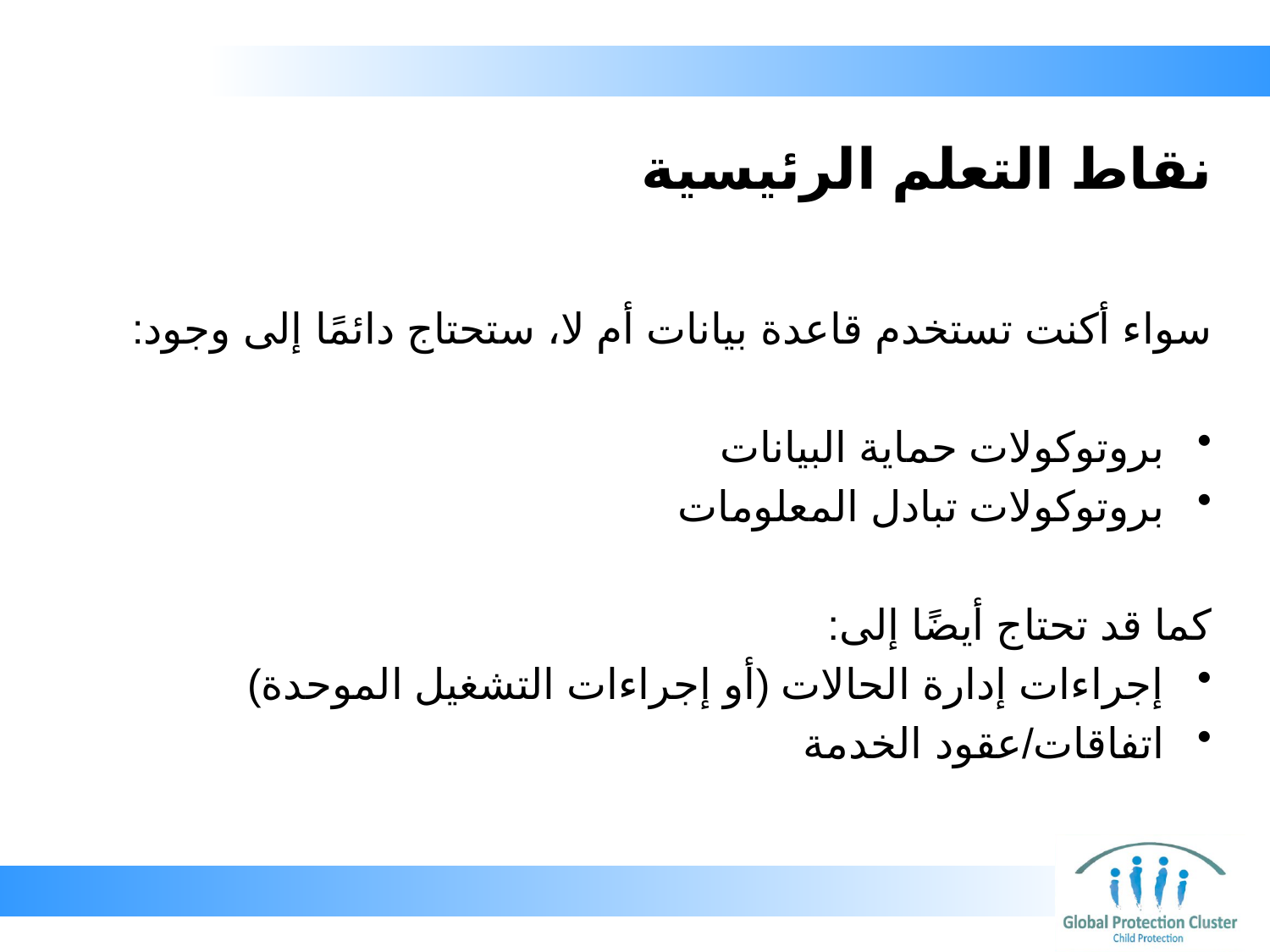

# نقاط التعلم الرئيسية

سواء أكنت تستخدم قاعدة بيانات أم لا، ستحتاج دائمًا إلى وجود:

بروتوكولات حماية البيانات
بروتوكولات تبادل المعلومات

كما قد تحتاج أيضًا إلى:
إجراءات إدارة الحالات (أو إجراءات التشغيل الموحدة)
اتفاقات/عقود الخدمة